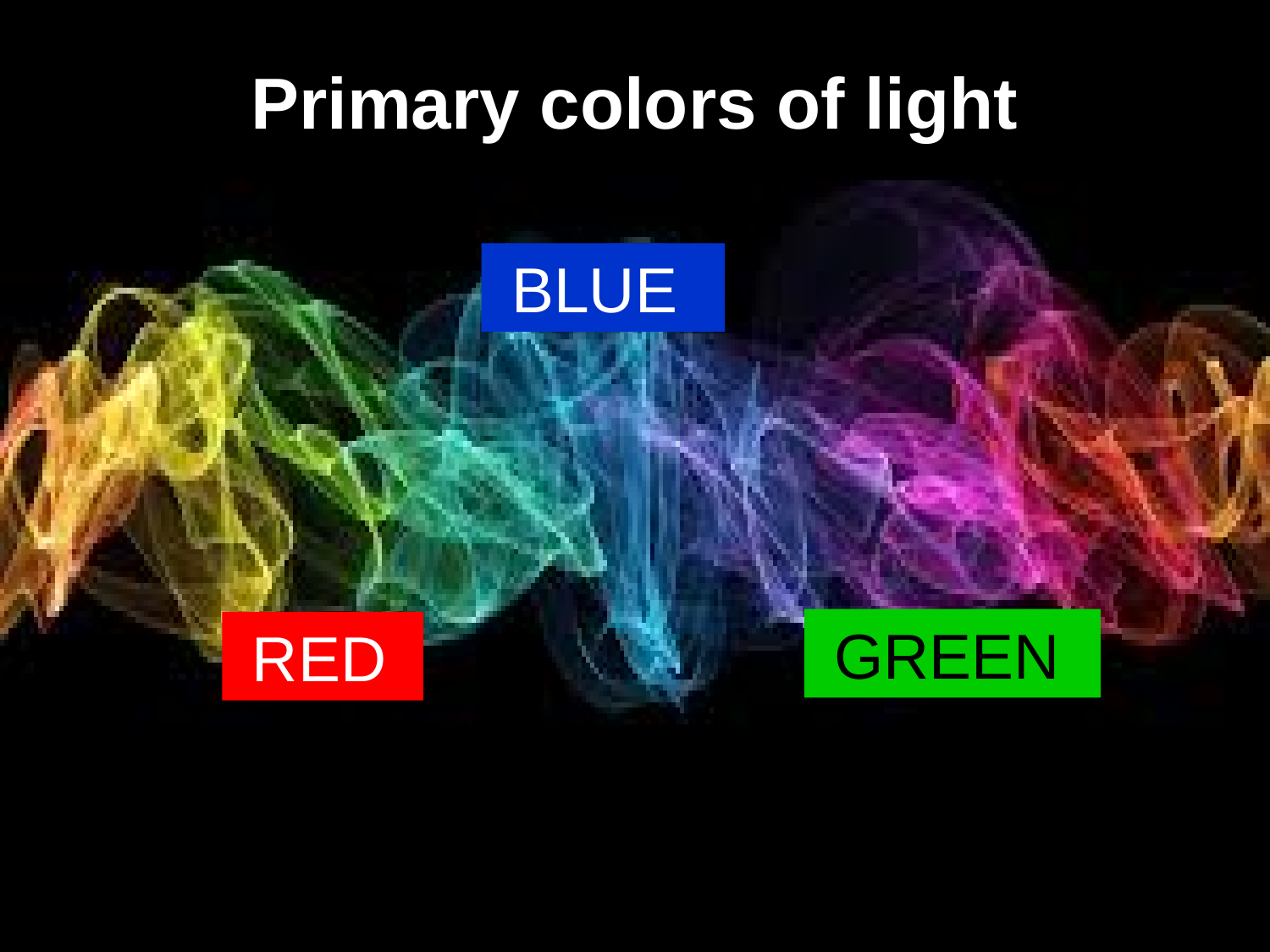

# Primary colors of light
 BLUE
 GREEN
 RED